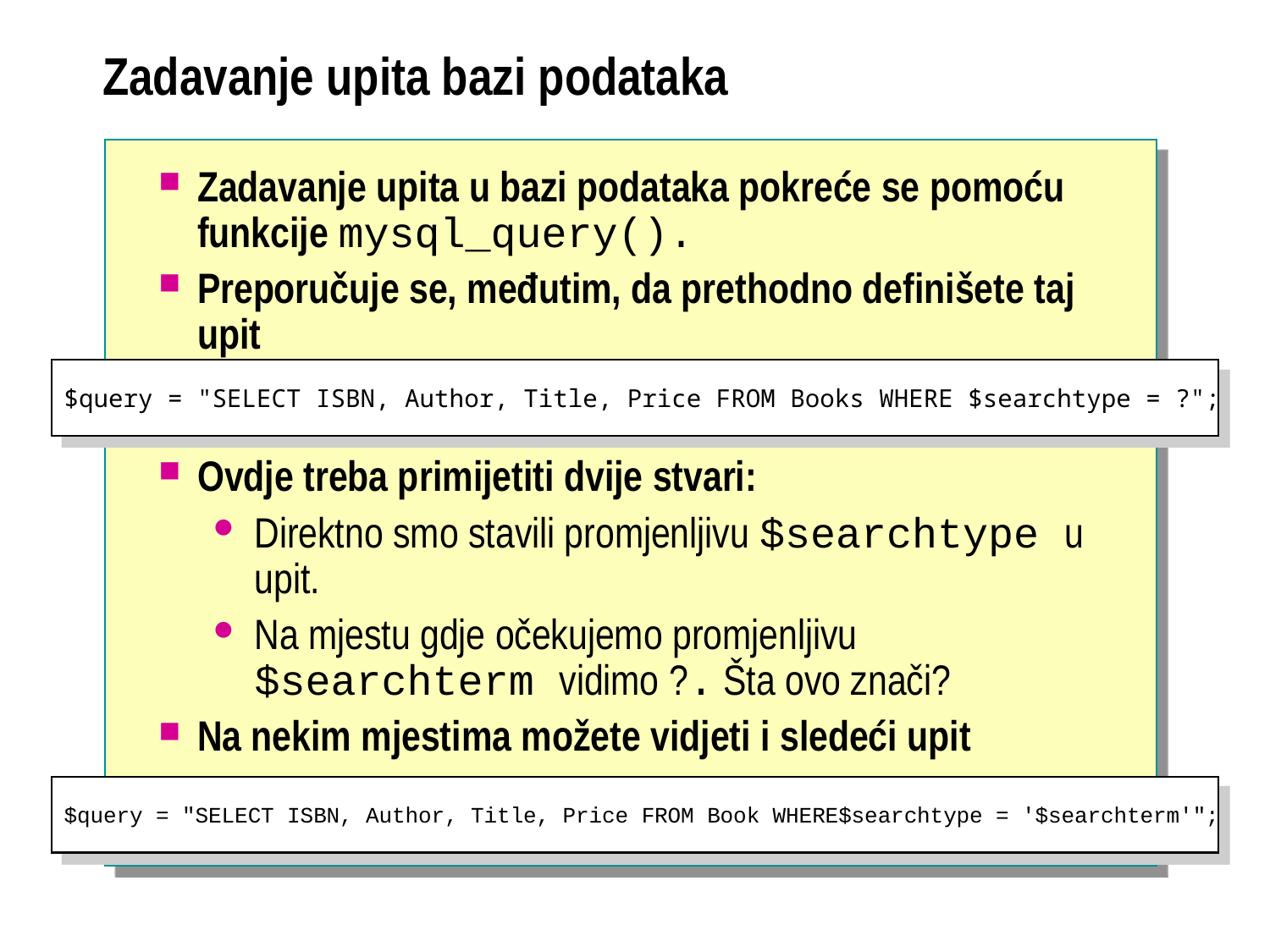

# Zadavanje upita bazi podataka
Zadavanje upita u bazi podataka pokreće se pomoću funkcije mysql_query().
Preporučuje se, međutim, da prethodno definišete taj upit

Ovdje treba primijetiti dvije stvari:
Direktno smo stavili promjenljivu $searchtype u upit.
Na mjestu gdje očekujemo promjenljivu $searchterm vidimo ?. Šta ovo znači?
Na nekim mjestima možete vidjeti i sledeći upit
$query = "SELECT ISBN, Author, Title, Price FROM Books WHERE $searchtype = ?";
$query = "SELECT ISBN, Author, Title, Price FROM Book WHERE$searchtype = '$searchterm'";